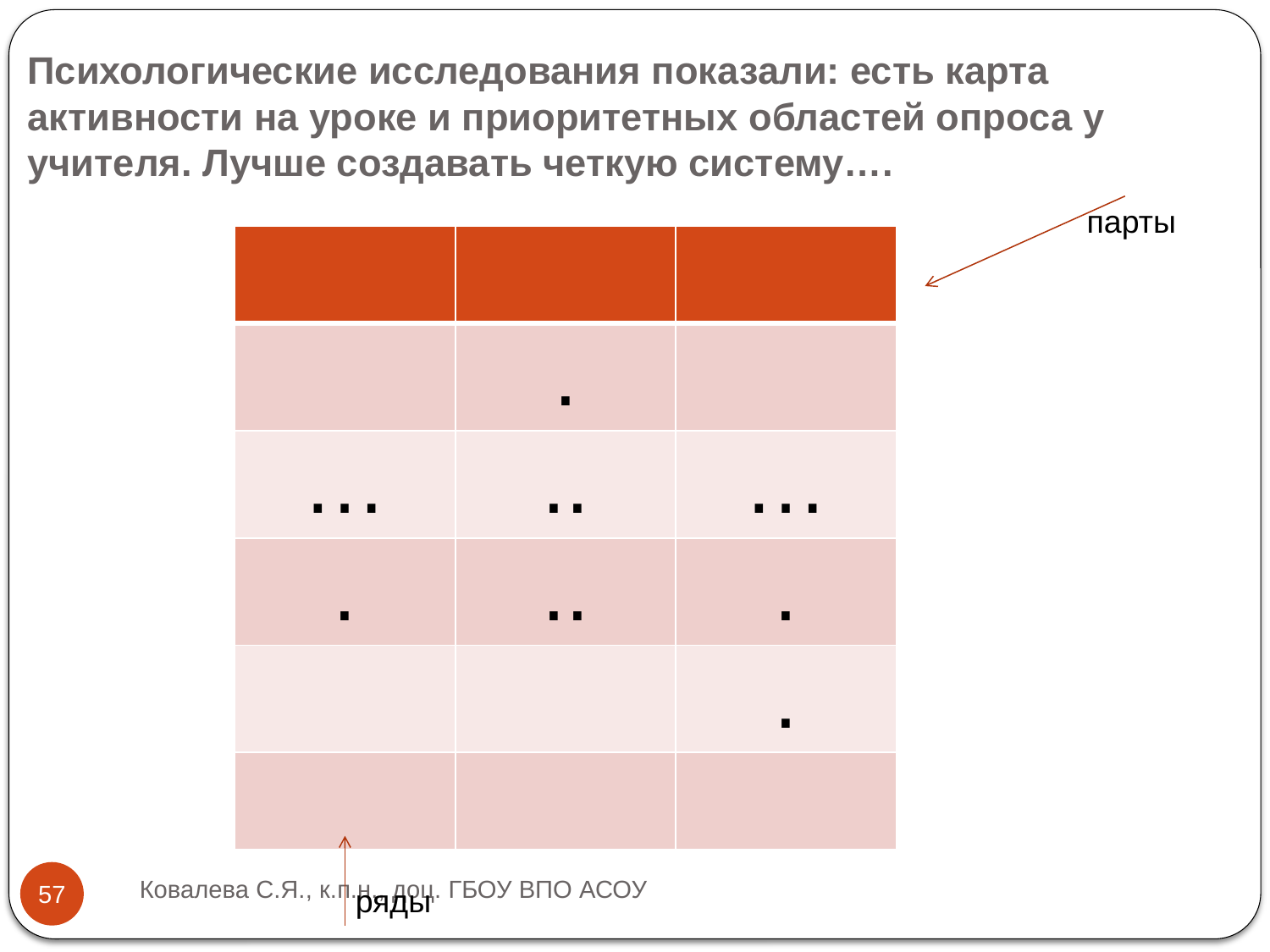

# Психологические исследования показали: есть карта активности на уроке и приоритетных областей опроса у учителя. Лучше создавать четкую систему….
парты
|  |  |  |
| --- | --- | --- |
|  | . |  |
| … | .. | … |
| . | .. | . |
|  |  | . |
|  |  |  |
Ковалева С.Я., к.п.н., доц. ГБОУ ВПО АСОУ
57
ряды